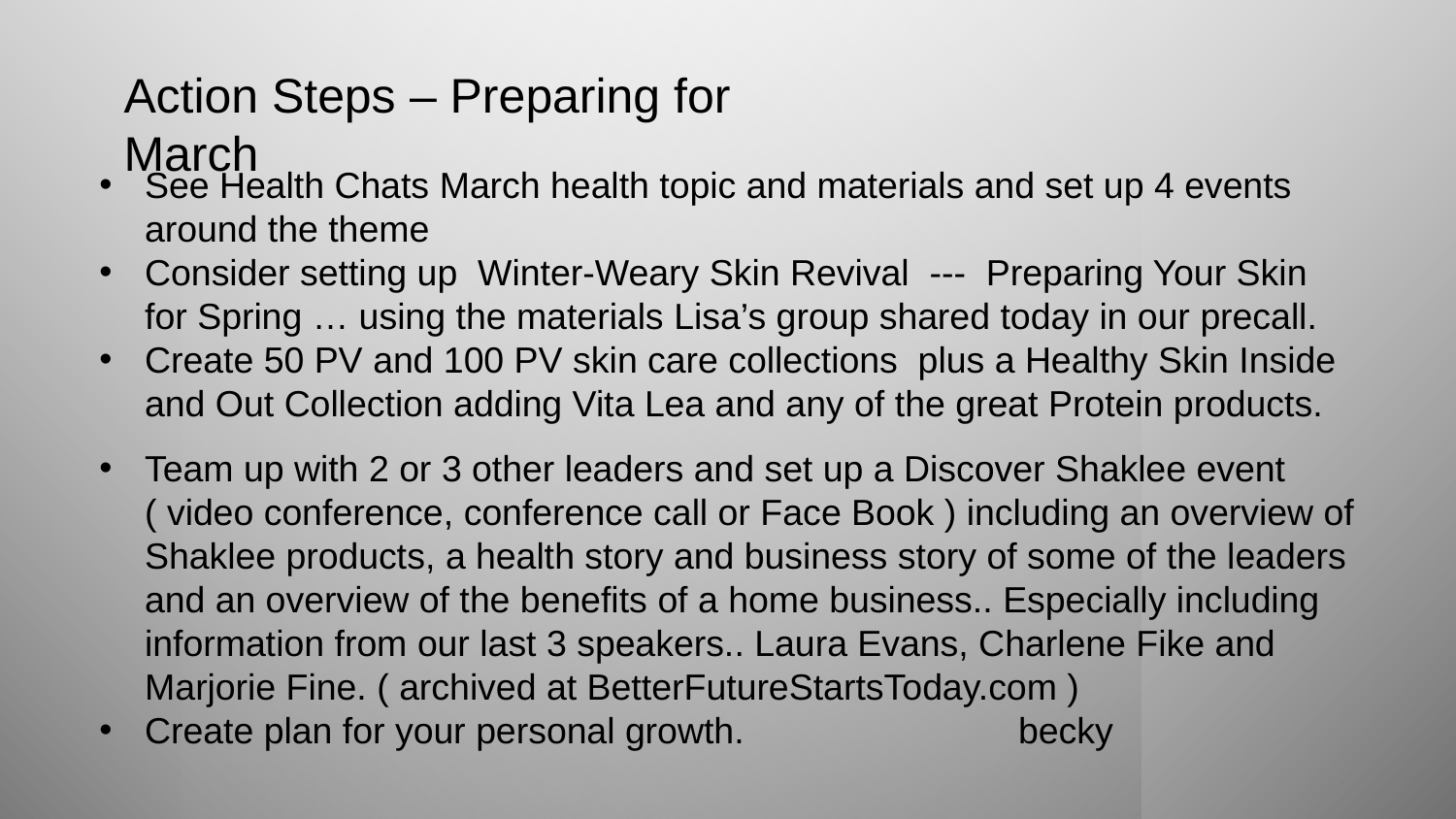

Action Steps – Preparing for March
See Health Chats March health topic and materials and set up 4 events around the theme
Consider setting up  Winter-Weary Skin Revival  ---  Preparing Your Skin for Spring … using the materials Lisa’s group shared today in our precall.
Create 50 PV and 100 PV skin care collections  plus a Healthy Skin Inside and Out Collection adding Vita Lea and any of the great Protein products.

Team up with 2 or 3 other leaders and set up a Discover Shaklee event ( video conference, conference call or Face Book ) including an overview of Shaklee products, a health story and business story of some of the leaders and an overview of the benefits of a home business.. Especially including information from our last 3 speakers.. Laura Evans, Charlene Fike and Marjorie Fine. ( archived at BetterFutureStartsToday.com )
Create plan for your personal growth.		becky